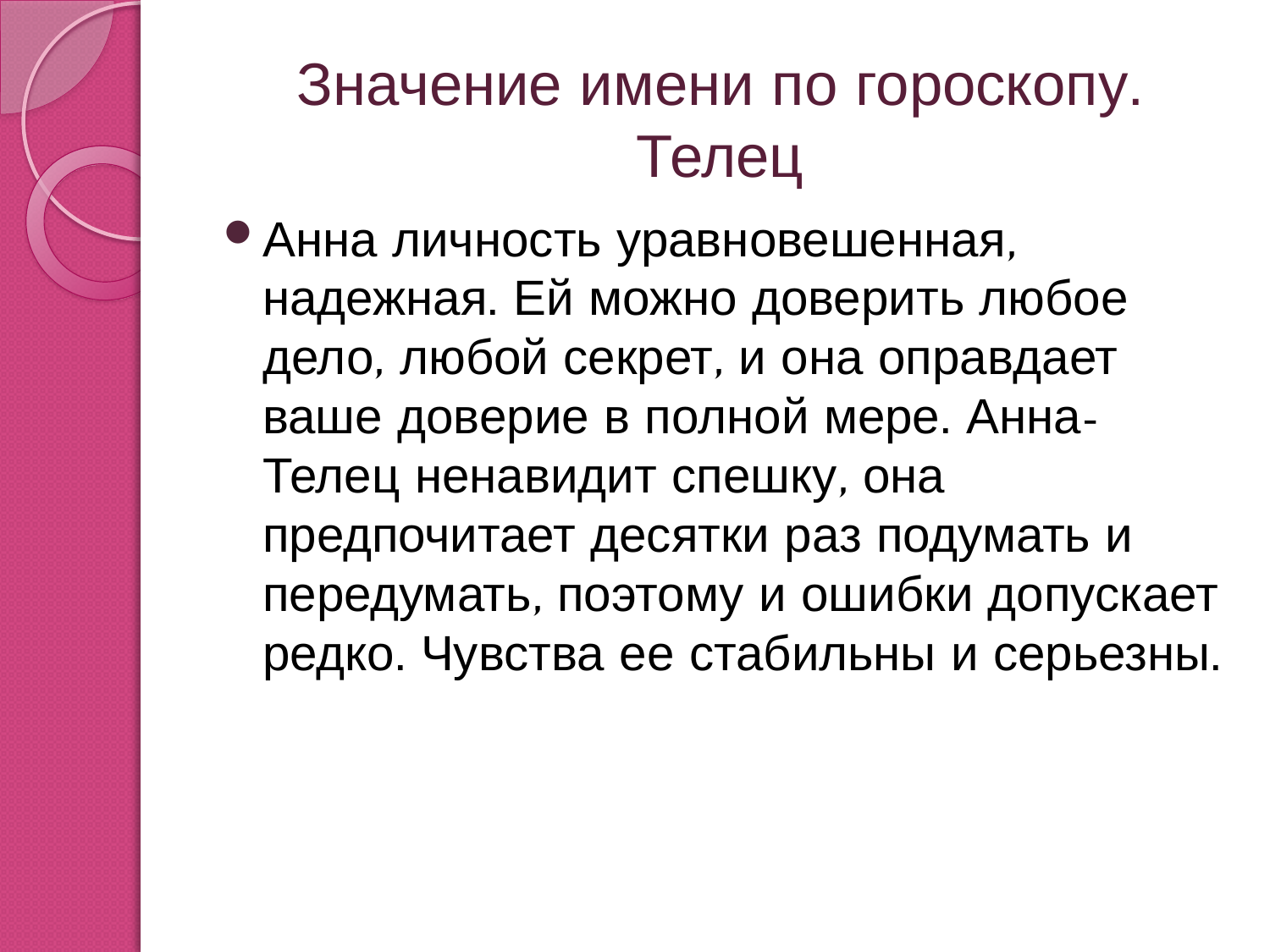

# Значение имени по гороскопу. Телец
Анна личность уравновешенная, надежная. Ей можно доверить любое дело, любой секрет, и она оправдает ваше доверие в полной мере. Анна-Телец ненавидит спешку, она предпочитает десятки раз подумать и передумать, поэтому и ошибки допускает редко. Чувства ее стабильны и серьезны.